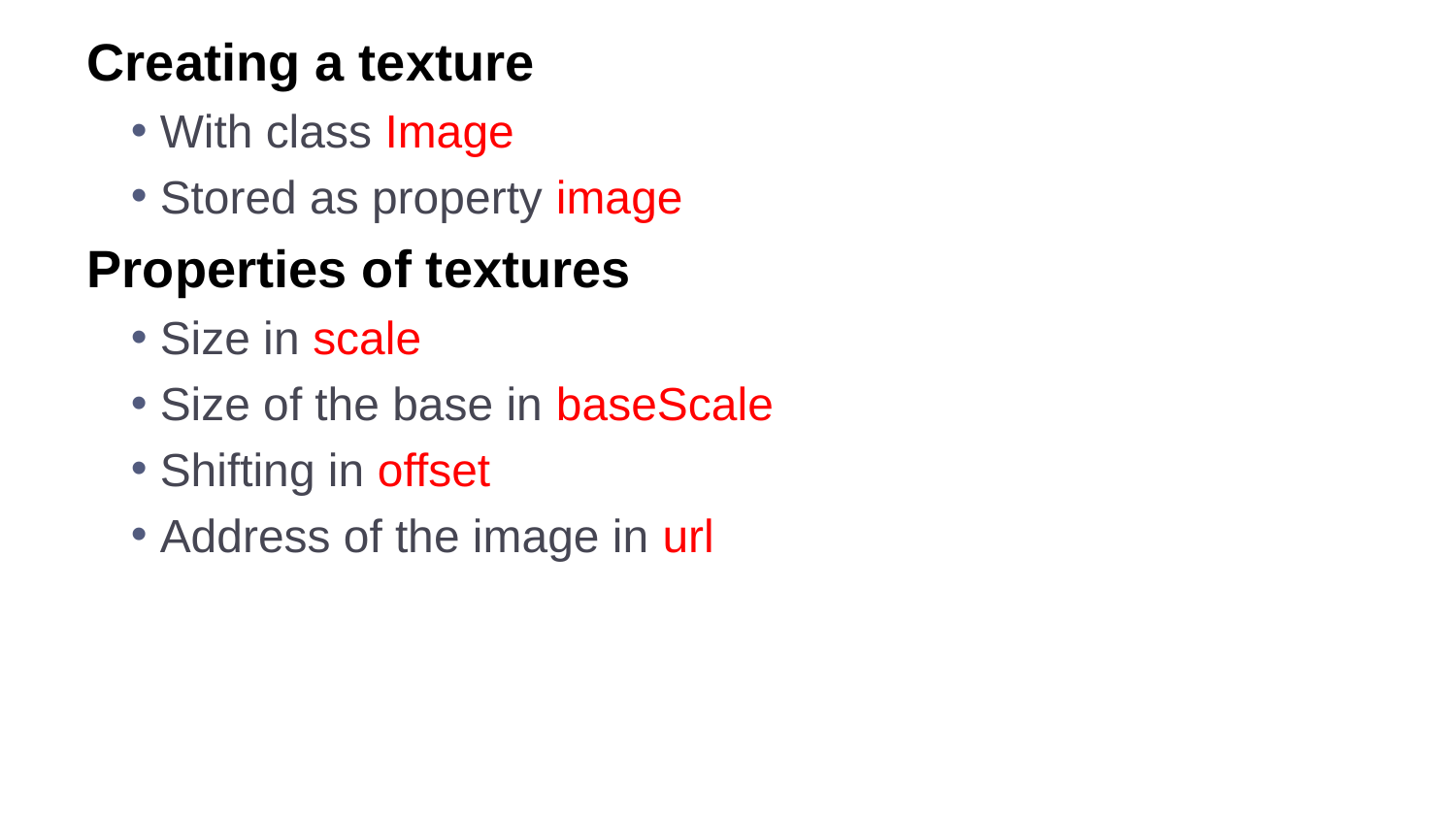

Creating a texture
With class Image
Stored as property image
Properties of textures
Size in scale
Size of the base in baseScale
Shifting in offset
Address of the image in url